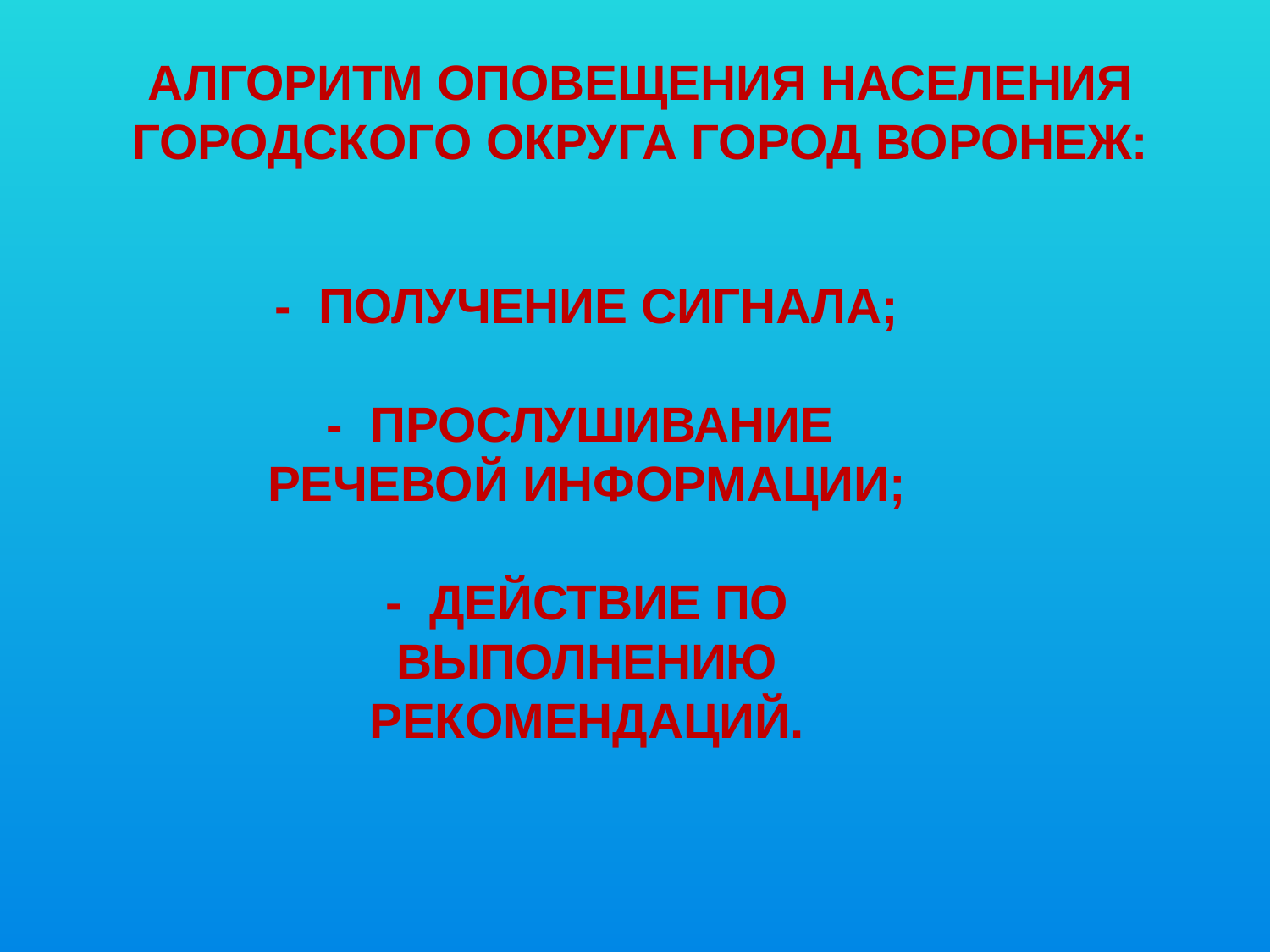

АЛГОРИТМ ОПОВЕЩЕНИЯ НАСЕЛЕНИЯ ГОРОДСКОГО ОКРУГА ГОРОД ВОРОНЕЖ:

-  ПОЛУЧЕНИЕ СИГНАЛА;
-  ПРОСЛУШИВАНИЕ  РЕЧЕВОЙ ИНФОРМАЦИИ;

-  ДЕЙСТВИЕ ПО ВЫПОЛНЕНИЮ РЕКОМЕНДАЦИЙ.